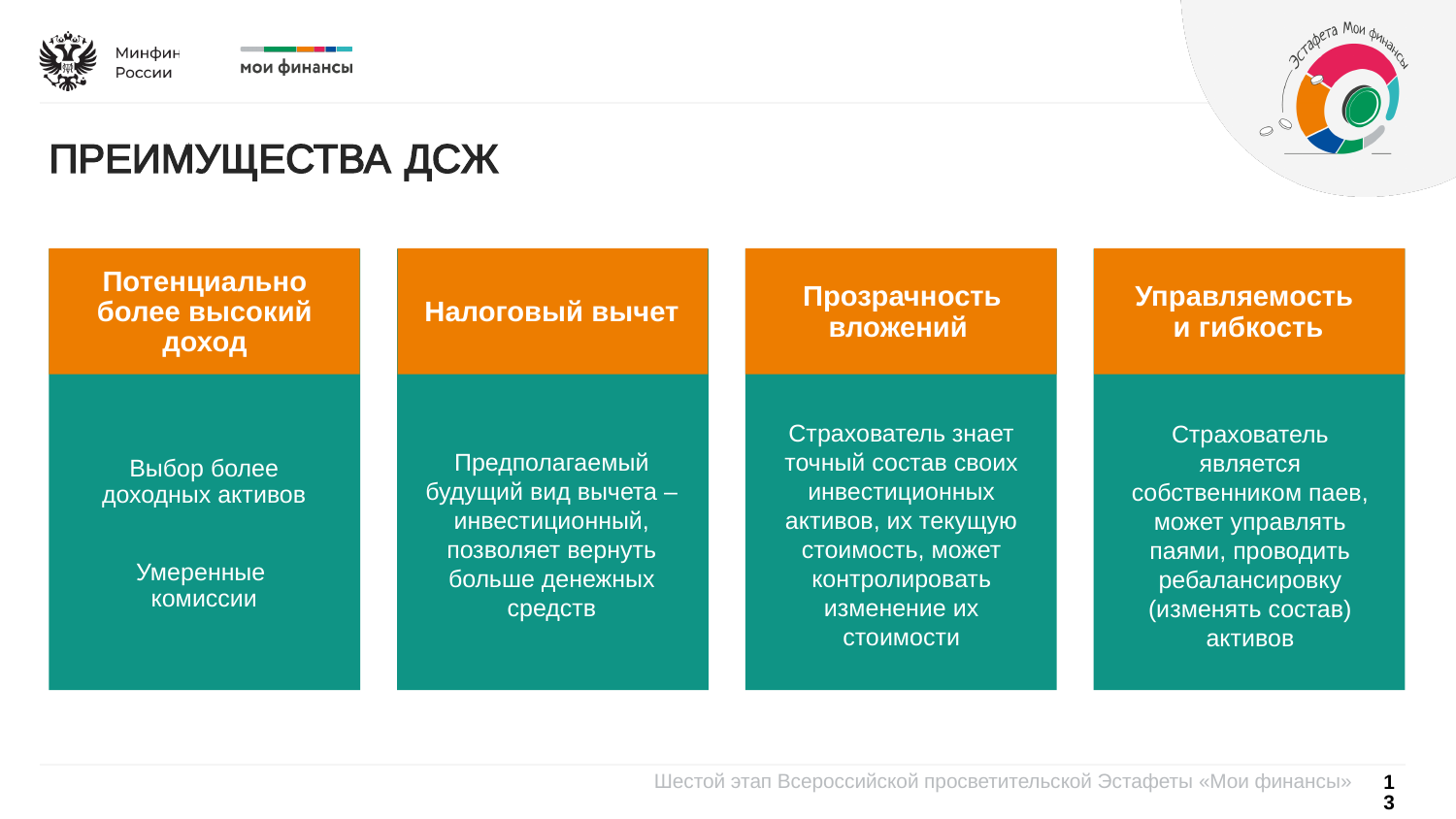

ПРЕИМУЩЕСТВА ДСЖ

Потенциально более высокий доход
Налоговый вычет
Прозрачность вложений
Управляемость
и гибкость

Страхователь является собственником паев, может управлять паями, проводить ребалансировку (изменять состав) активов
Выбор более доходных активов

Умеренные
комиссии
Предполагаемый будущий вид вычета – инвестиционный, позволяет вернуть больше денежных средств
Страхователь знает точный состав своих инвестиционных активов, их текущую стоимость, может контролировать изменение их стоимости
13